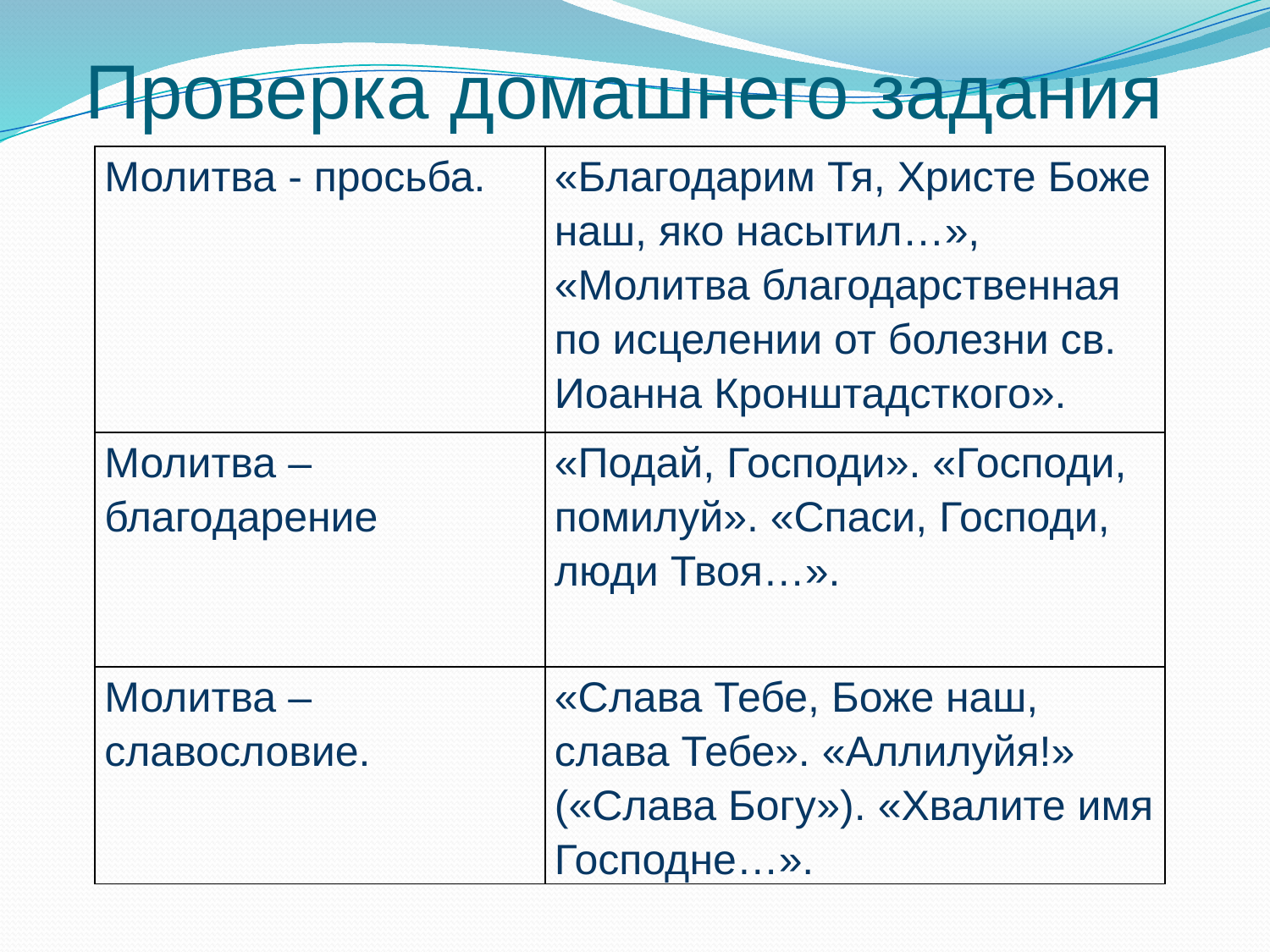

# Проверка домашнего задания
| Молитва - просьба. | «Благодарим Тя, Христе Боже наш, яко насытил…», «Молитва благодарственная по исцелении от болезни св. Иоанна Кронштадсткого». |
| --- | --- |
| Молитва – благодарение | «Подай, Господи». «Господи, помилуй». «Спаси, Господи, люди Твоя…». |
| Молитва – славословие. | «Слава Тебе, Боже наш, слава Тебе». «Аллилуйя!» («Слава Богу»). «Хвалите имя Господне…». |